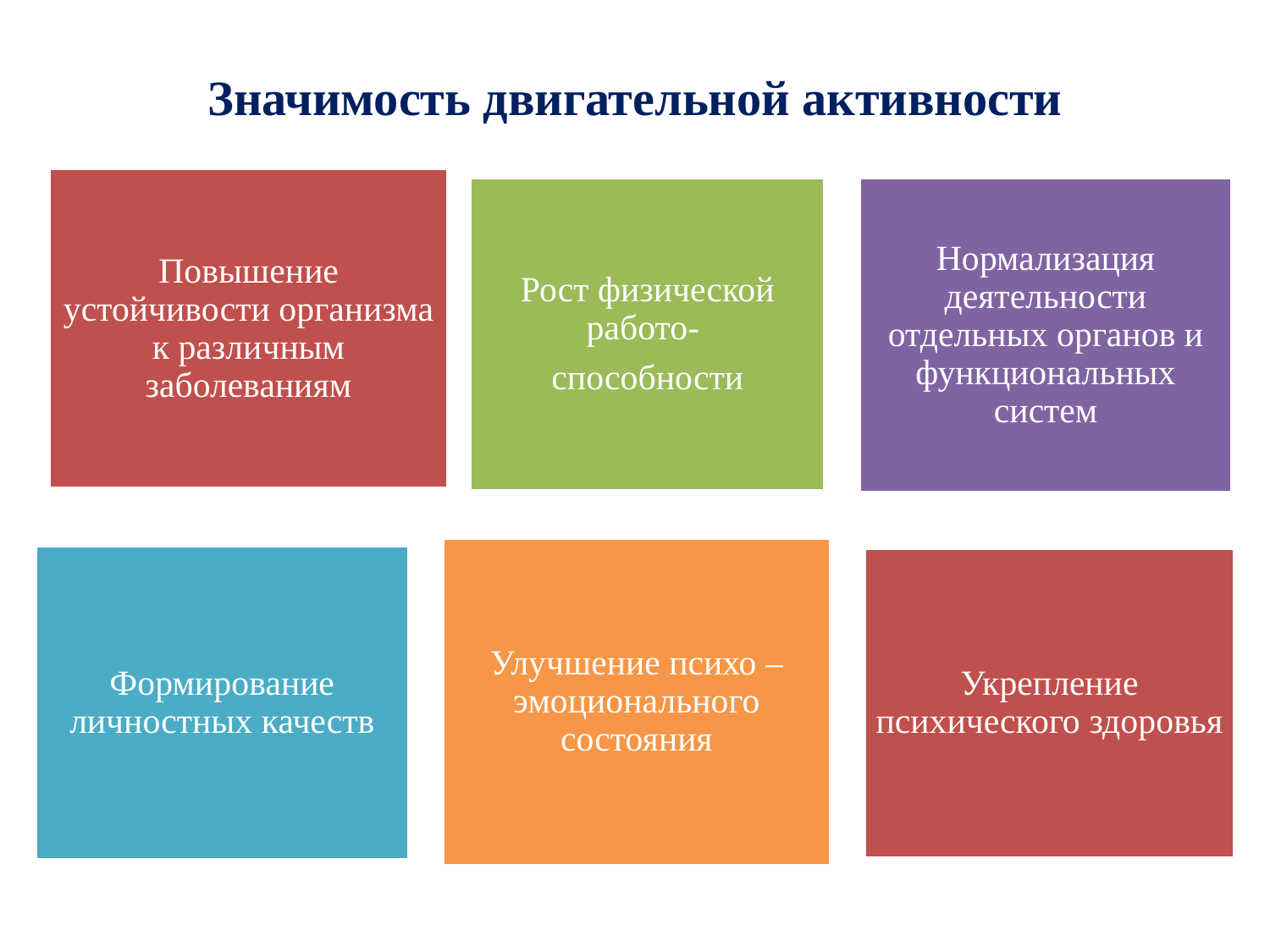

# Значимость двигательной активности
Повышение устойчивости организма к различным заболеваниям
Рост физической работо-
способности
Нормализация деятельности отдельных органов и функциональных систем
Формирование личностных качеств
Улучшение психо – эмоционального состояния
Укрепление психического здоровья